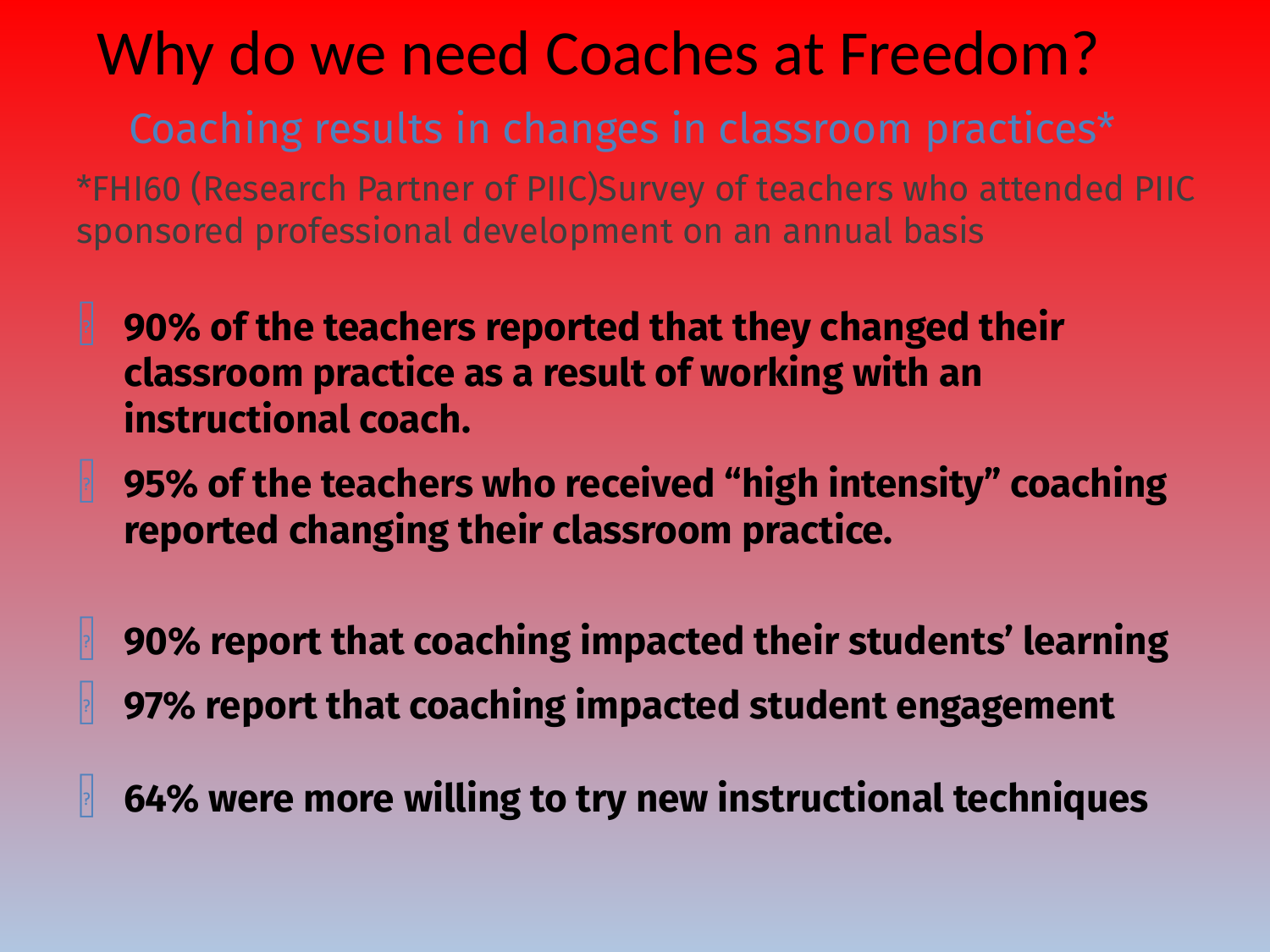

# Why do we need Coaches at Freedom?
Coaching results in changes in classroom practices*

*FHI60 (Research Partner of PIIC)Survey of teachers who attended PIIC sponsored professional development on an annual basis

90% of the teachers reported that they changed their classroom practice as a result of working with an instructional coach.
95% of the teachers who received “high intensity” coaching reported changing their classroom practice.

90% report that coaching impacted their students’ learning
97% report that coaching impacted student engagement

64% were more willing to try new instructional techniques